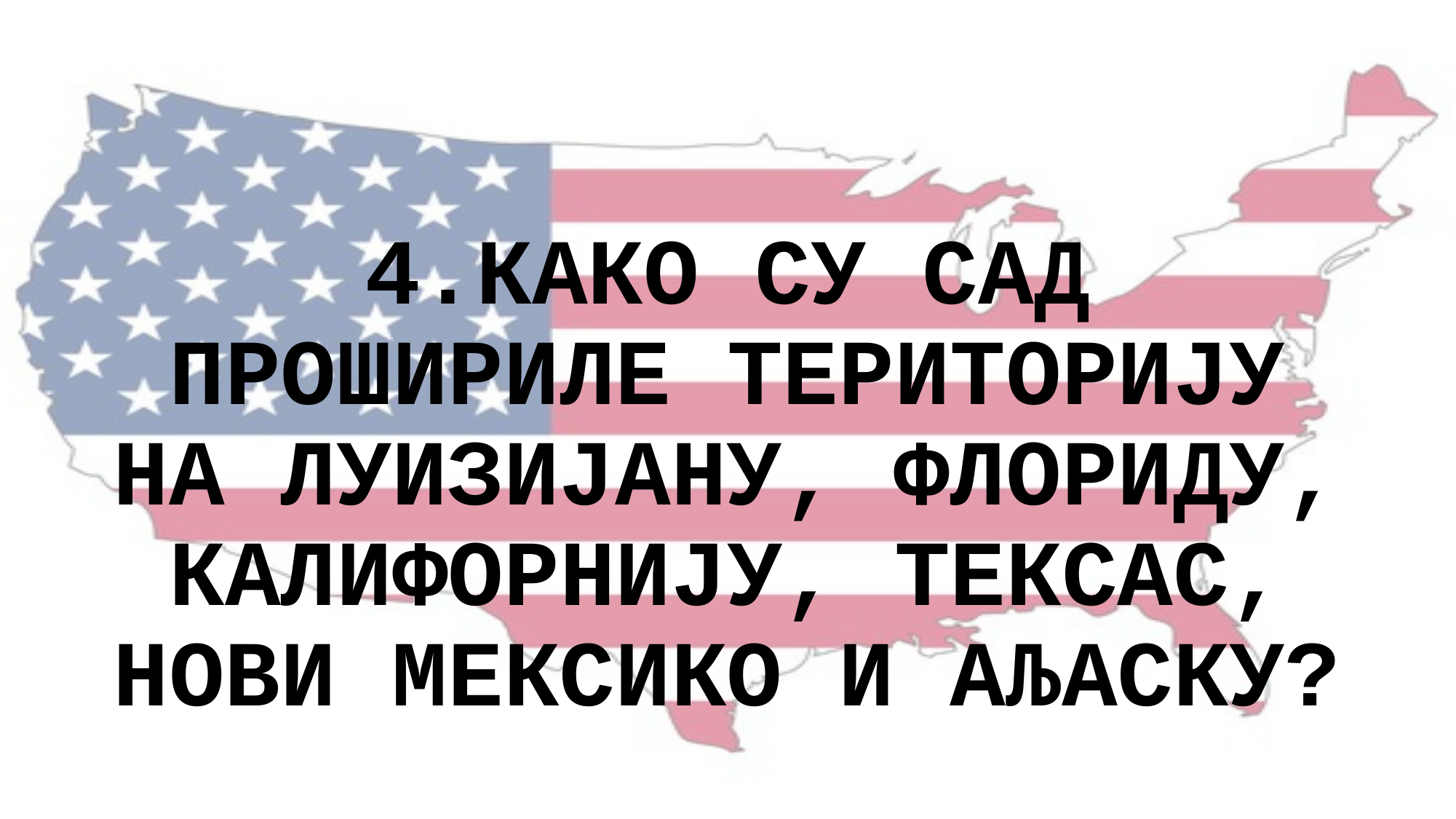

4.КАКО СУ САД ПРОШИРИЛЕ ТЕРИТОРИЈУ НА ЛУИЗИЈАНУ, ФЛОРИДУ, КАЛИФОРНИЈУ, ТЕКСАС, НОВИ МЕКСИКО И АЉАСКУ?